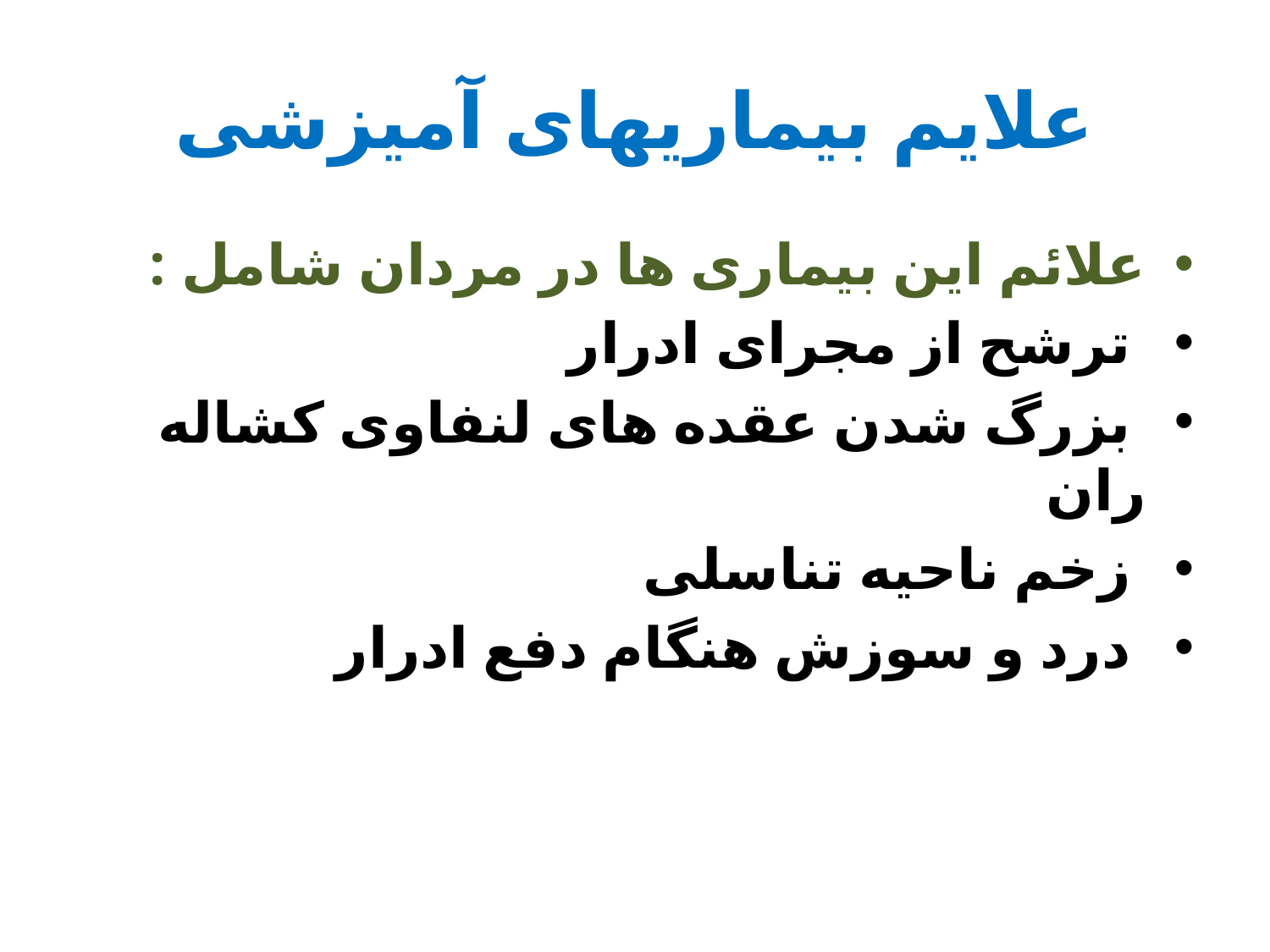

# علایم بیماریهای آمیزشی
علائم این بیماری ها در مردان شامل :
 ترشح از مجرای ادرار
 بزرگ شدن عقده های لنفاوی کشاله ران
 زخم ناحیه تناسلی
 درد و سوزش هنگام دفع ادرار